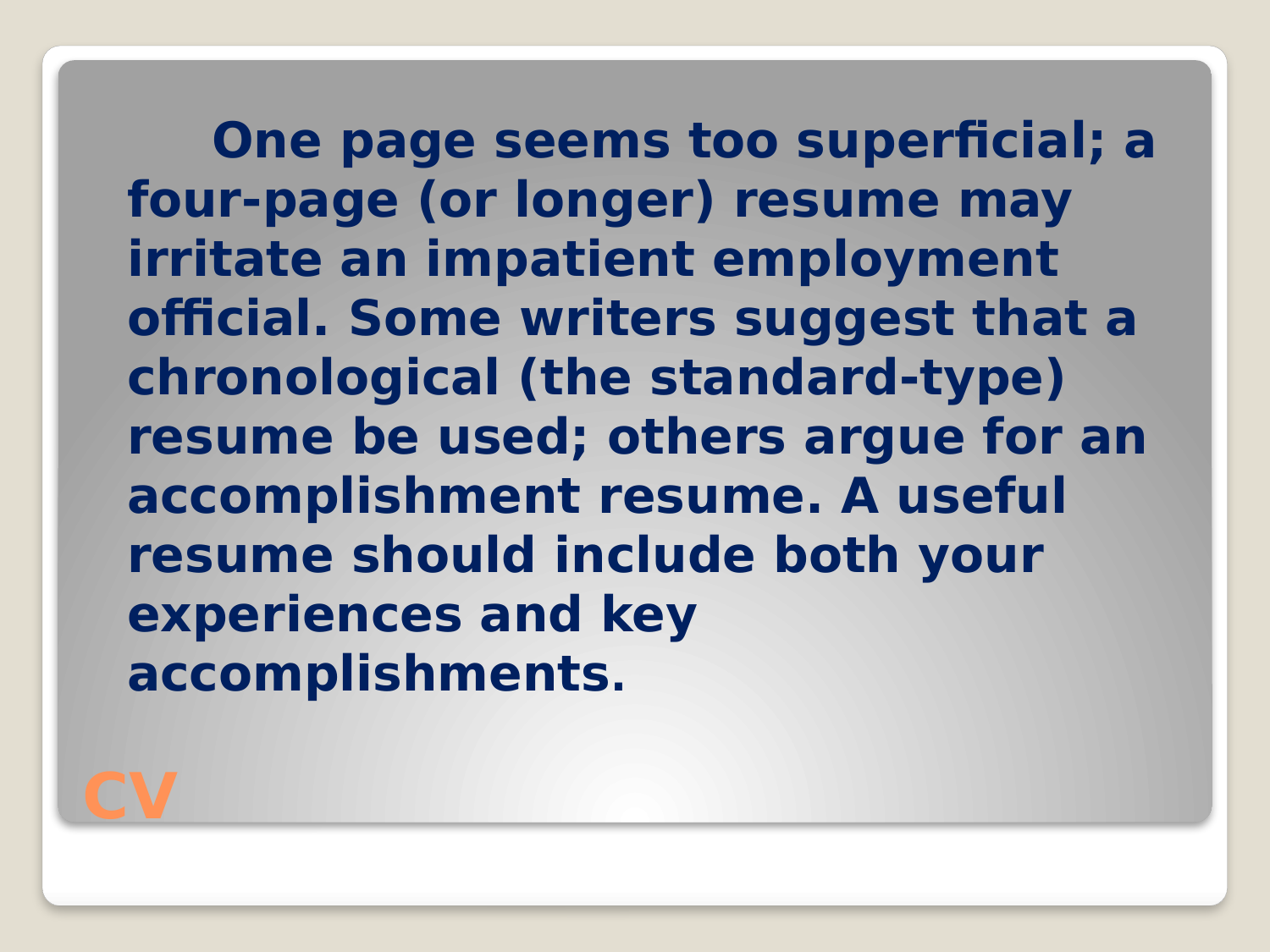

One page seems too superficial; a four-page (or longer) resume may irritate an impatient employment official. Some writers suggest that a chronological (the standard-type) resume be used; others argue for an accomplishment resume. A useful resume should include both your experiences and key accomplishments.
# CV